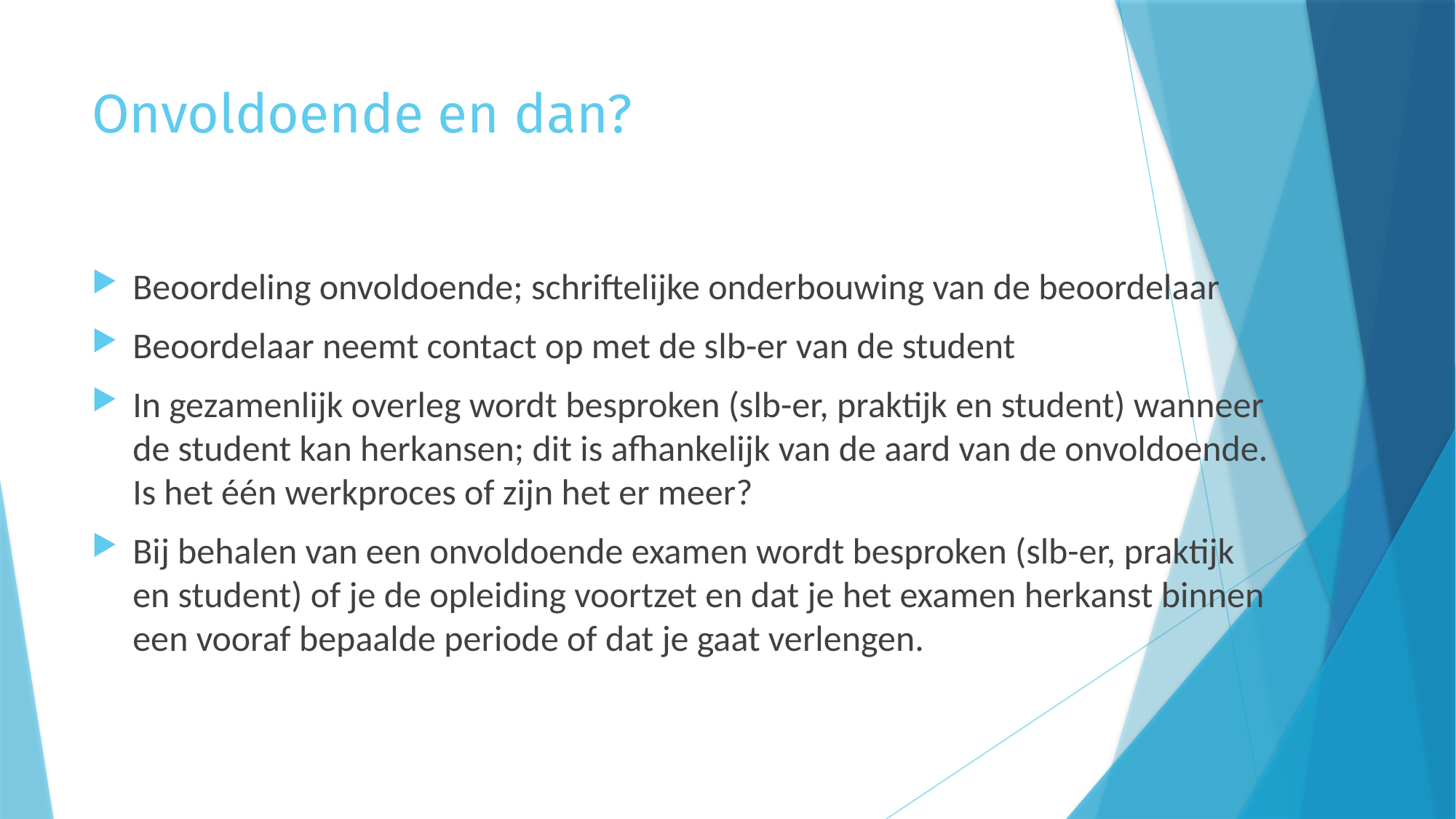

# Onvoldoende en dan?
Beoordeling onvoldoende; schriftelijke onderbouwing van de beoordelaar
Beoordelaar neemt contact op met de slb-er van de student
In gezamenlijk overleg wordt besproken (slb-er, praktijk en student) wanneer de student kan herkansen; dit is afhankelijk van de aard van de onvoldoende. Is het één werkproces of zijn het er meer?
Bij behalen van een onvoldoende examen wordt besproken (slb-er, praktijk en student) of je de opleiding voortzet en dat je het examen herkanst binnen een vooraf bepaalde periode of dat je gaat verlengen.